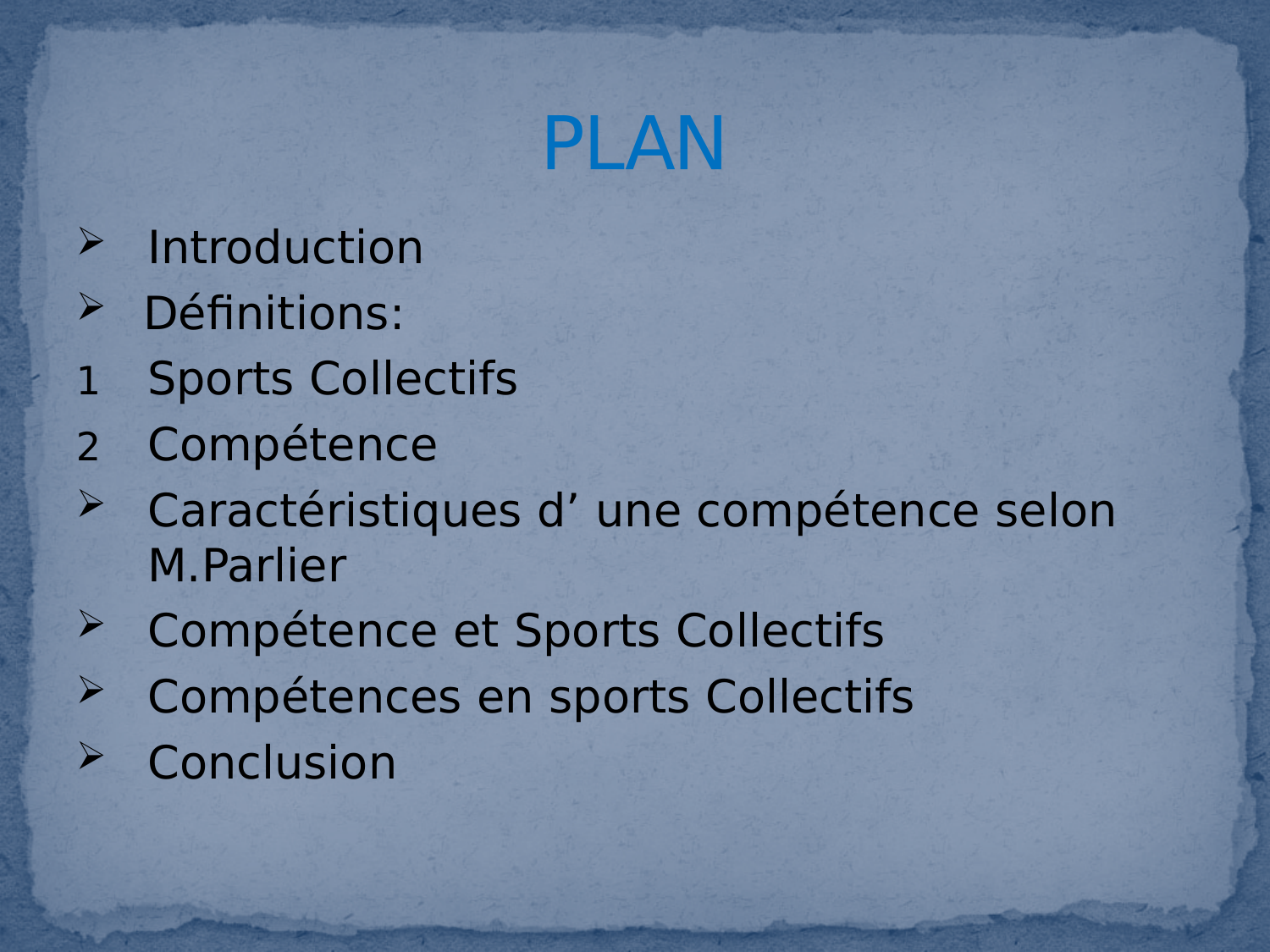

# PLAN
Introduction
  Définitions:
Sports Collectifs
Compétence
Caractéristiques d’ une compétence selon M.Parlier
Compétence et Sports Collectifs
Compétences en sports Collectifs
Conclusion